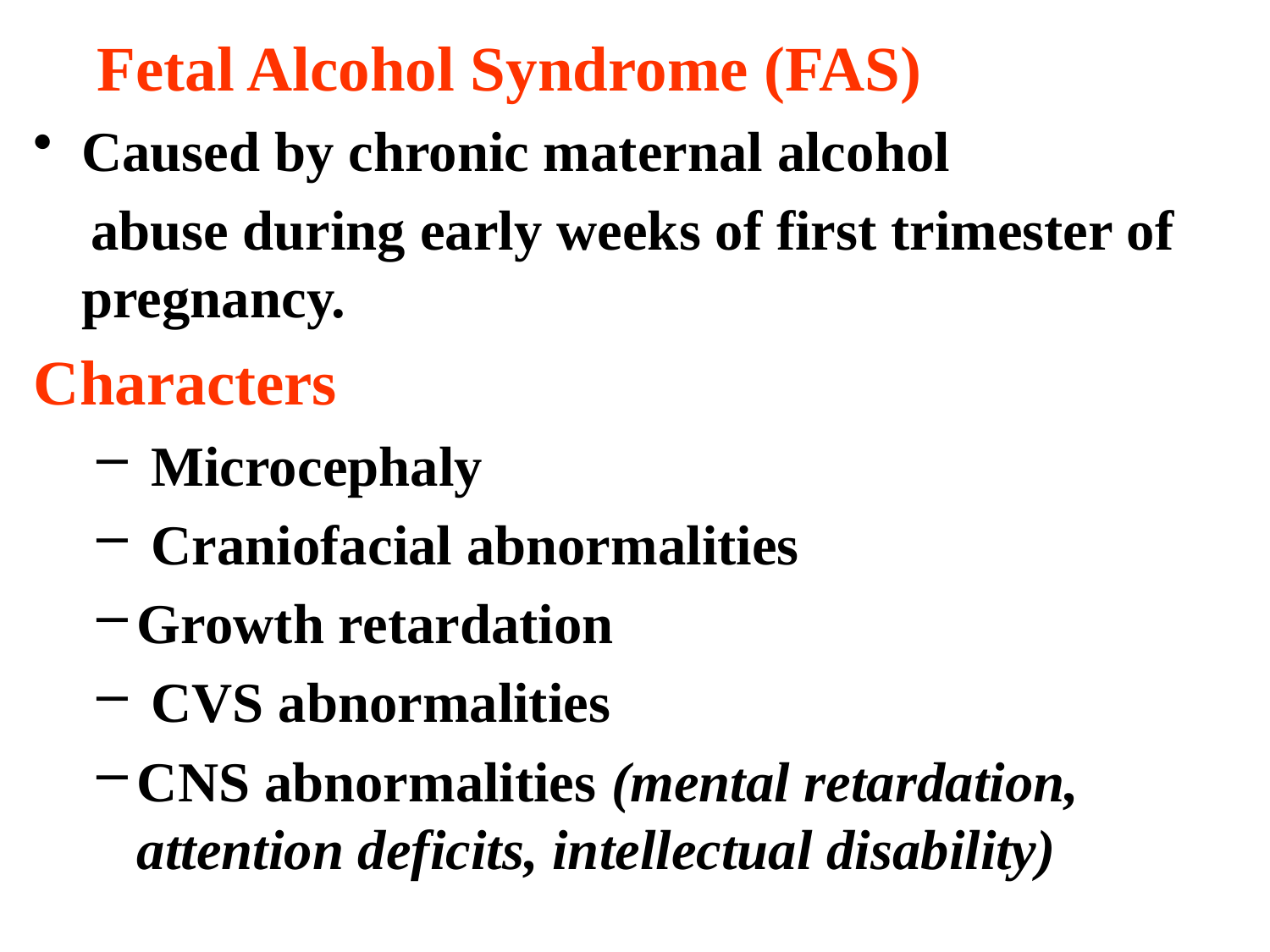

Fetal Alcohol Syndrome (FAS)
Caused by chronic maternal alcohol
    abuse during early weeks of first trimester of pregnancy.
Characters
 Microcephaly
 Craniofacial abnormalities
Growth retardation
 CVS abnormalities
CNS abnormalities (mental retardation, attention deficits, intellectual disability)